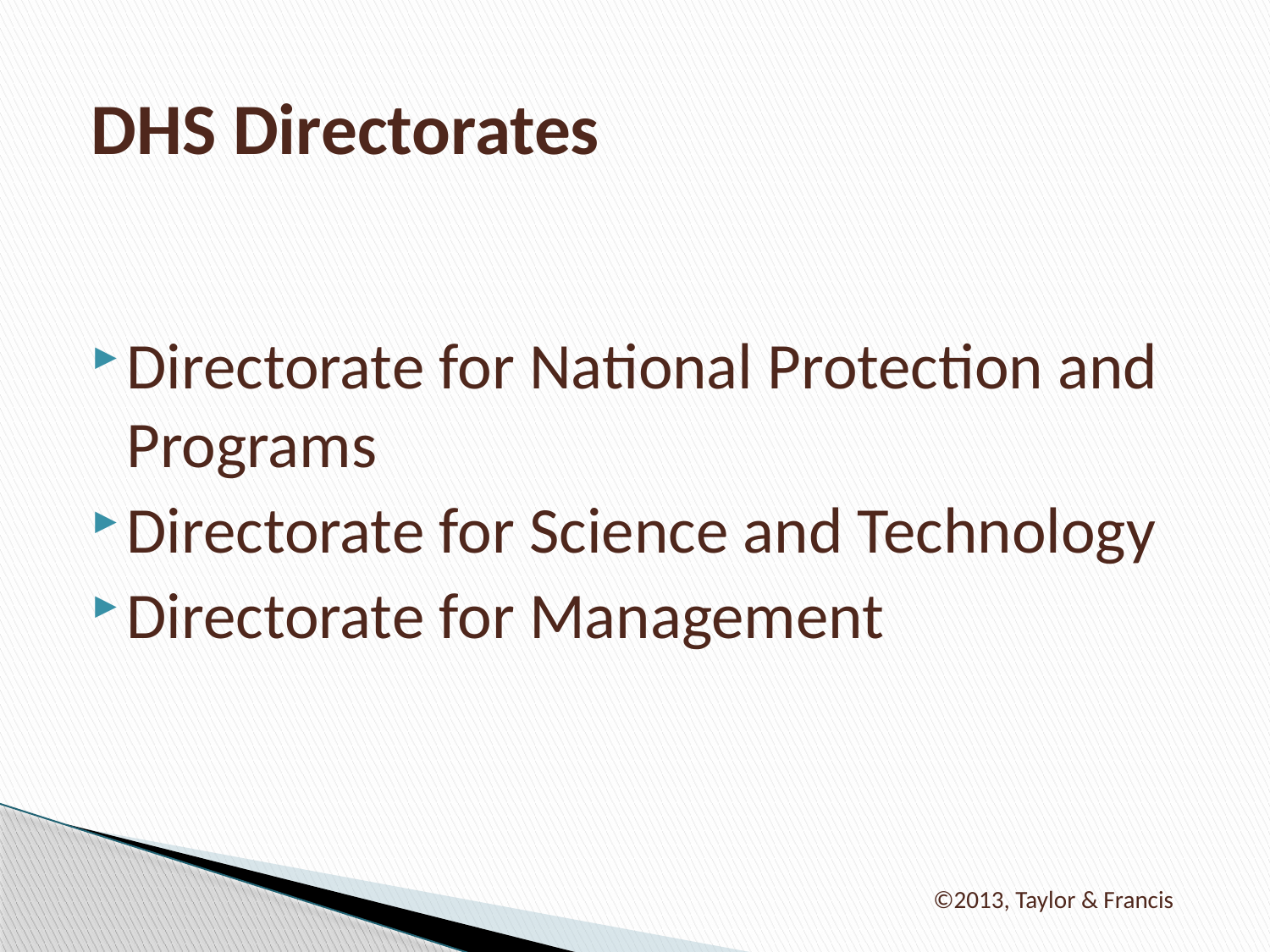

Directorate for National Protection and Programs
Directorate for Science and Technology
Directorate for Management

DHS Directorates
©2013, Taylor & Francis